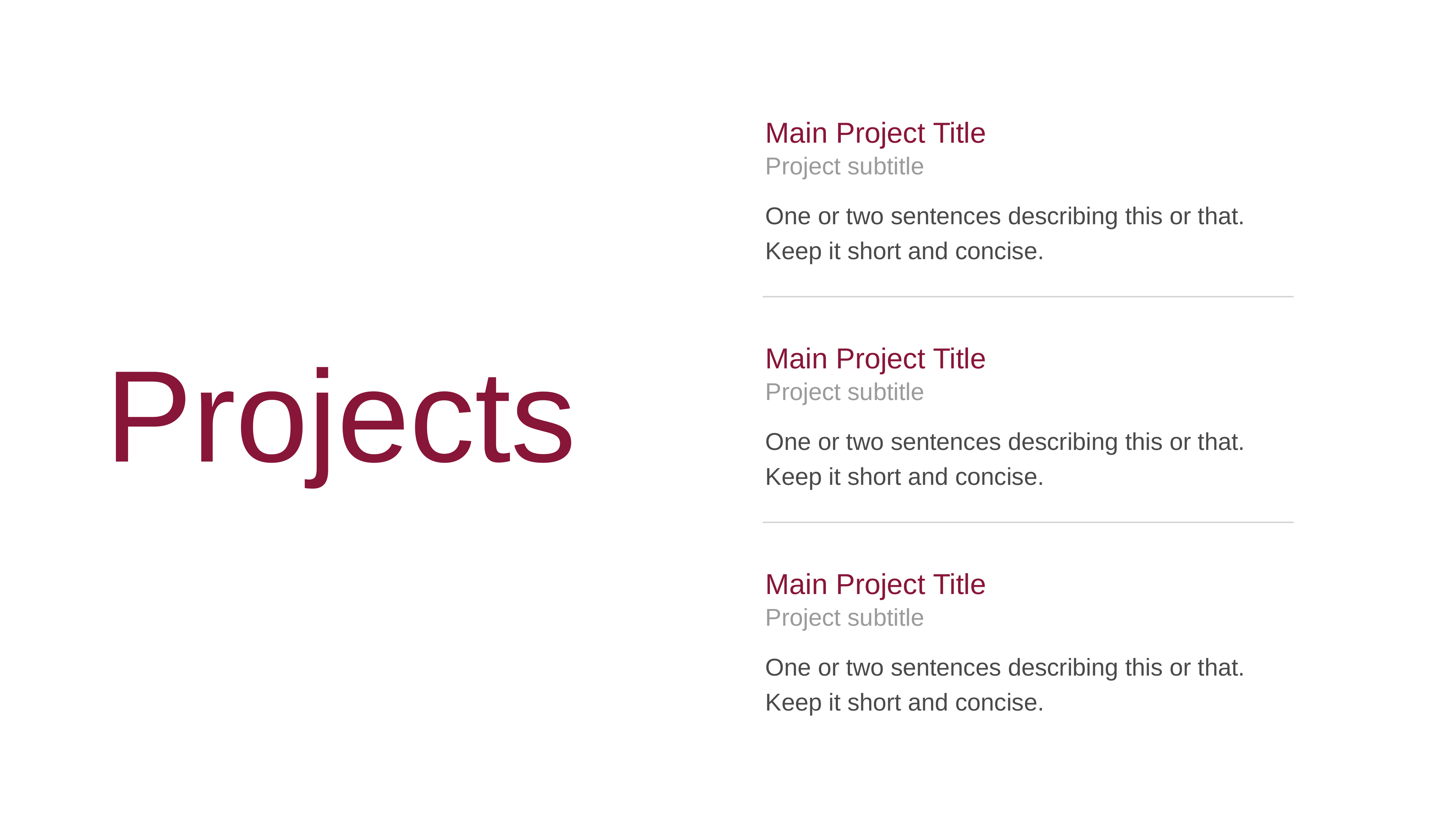

Main Project Title
Project subtitle
One or two sentences describing this or that. Keep it short and concise.
Projects

Main Project Title
Project subtitle
One or two sentences describing this or that. Keep it short and concise.

Main Project Title
Project subtitle
One or two sentences describing this or that. Keep it short and concise.